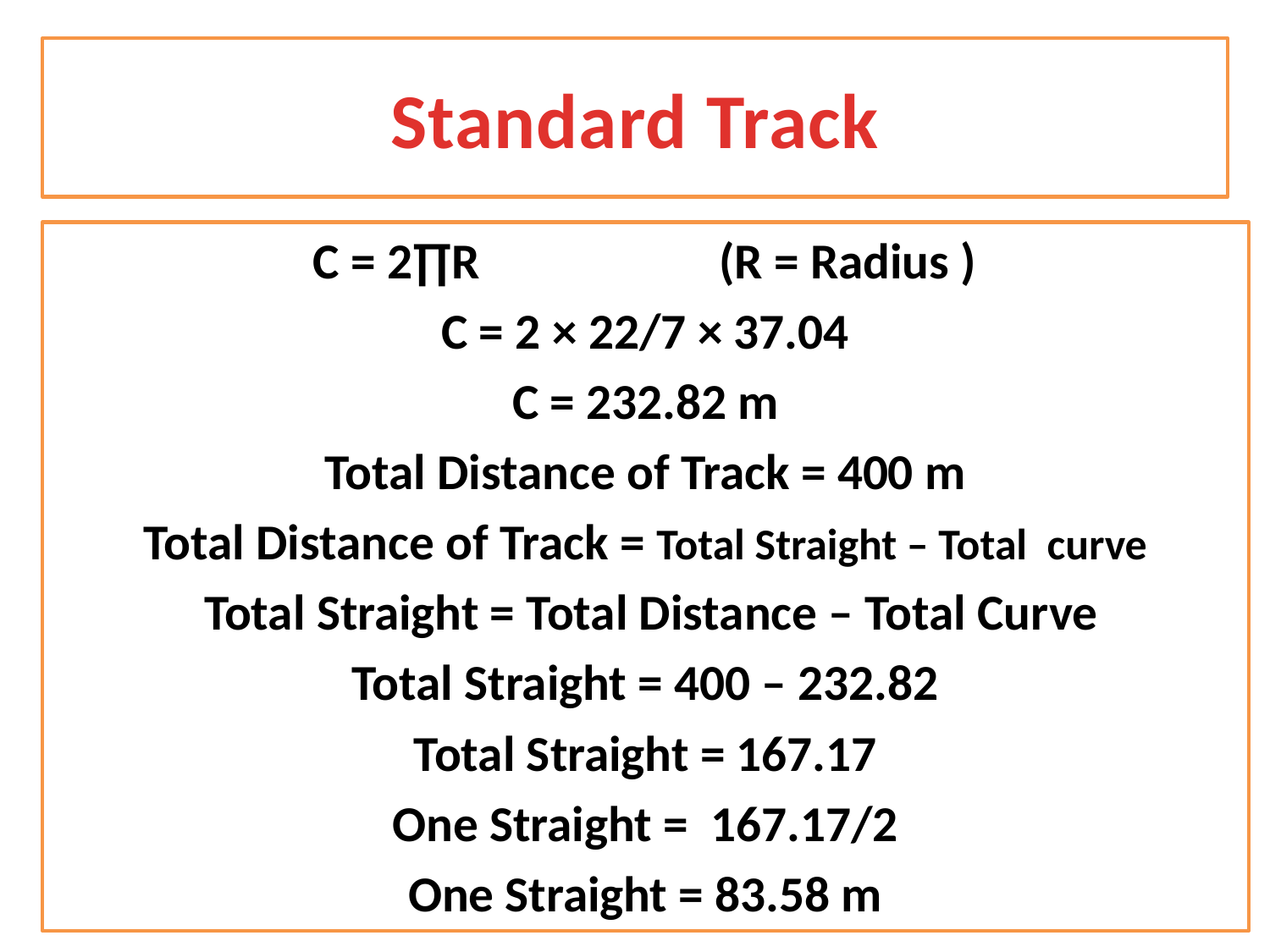

# Standard Track
C = 2∏R                     (R = Radius )
C = 2 × 22/7 × 37.04
C = 232.82 m
Total Distance of Track = 400 m
Total Distance of Track = Total Straight – Total  curve
 Total Straight = Total Distance – Total Curve
Total Straight = 400 – 232.82
Total Straight = 167.17
One Straight =  167.17/2
One Straight = 83.58 m